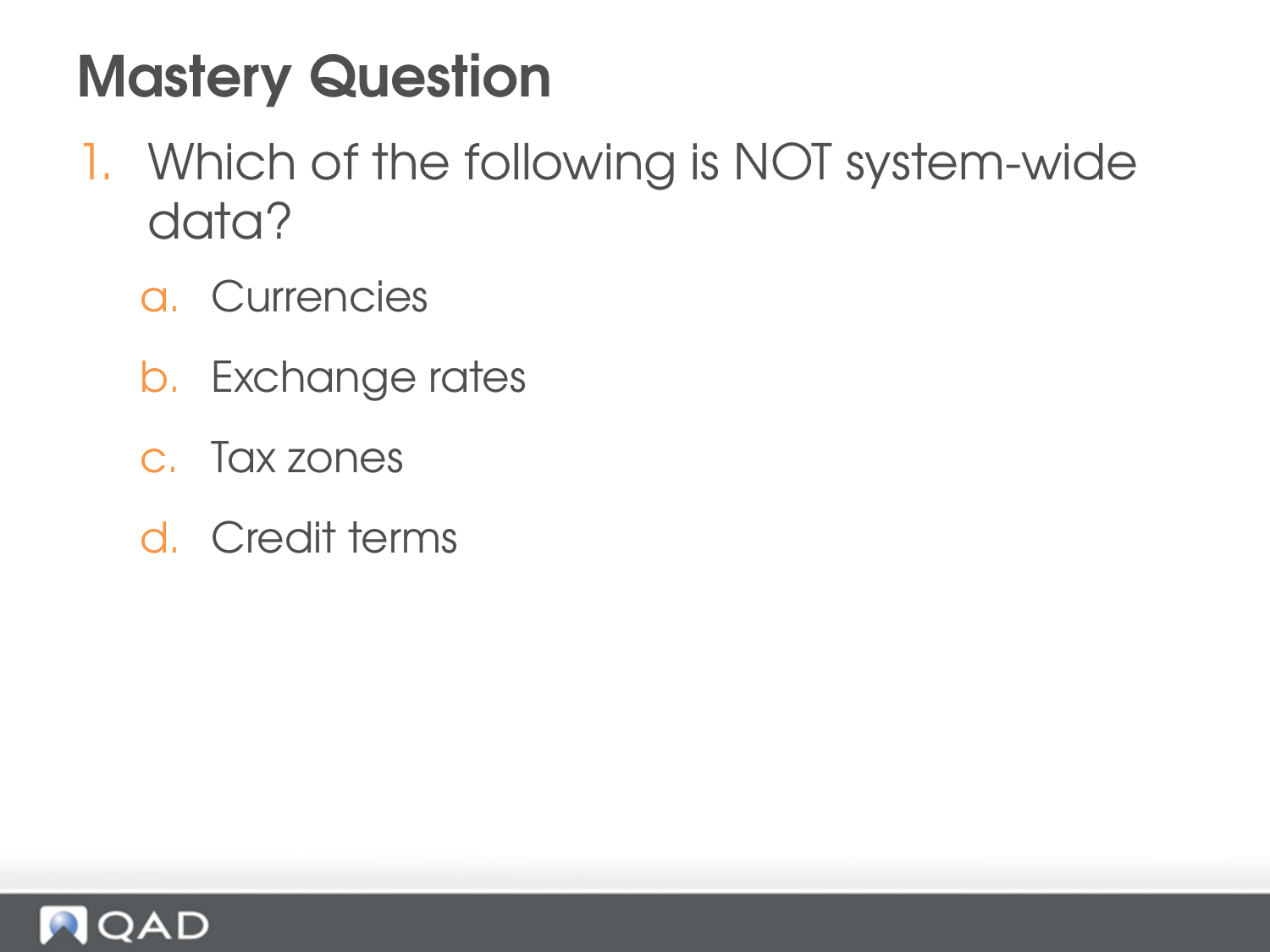

# Mastery Question
Which of the following is NOT system-wide data?
Currencies
Exchange rates
Tax zones
Credit terms